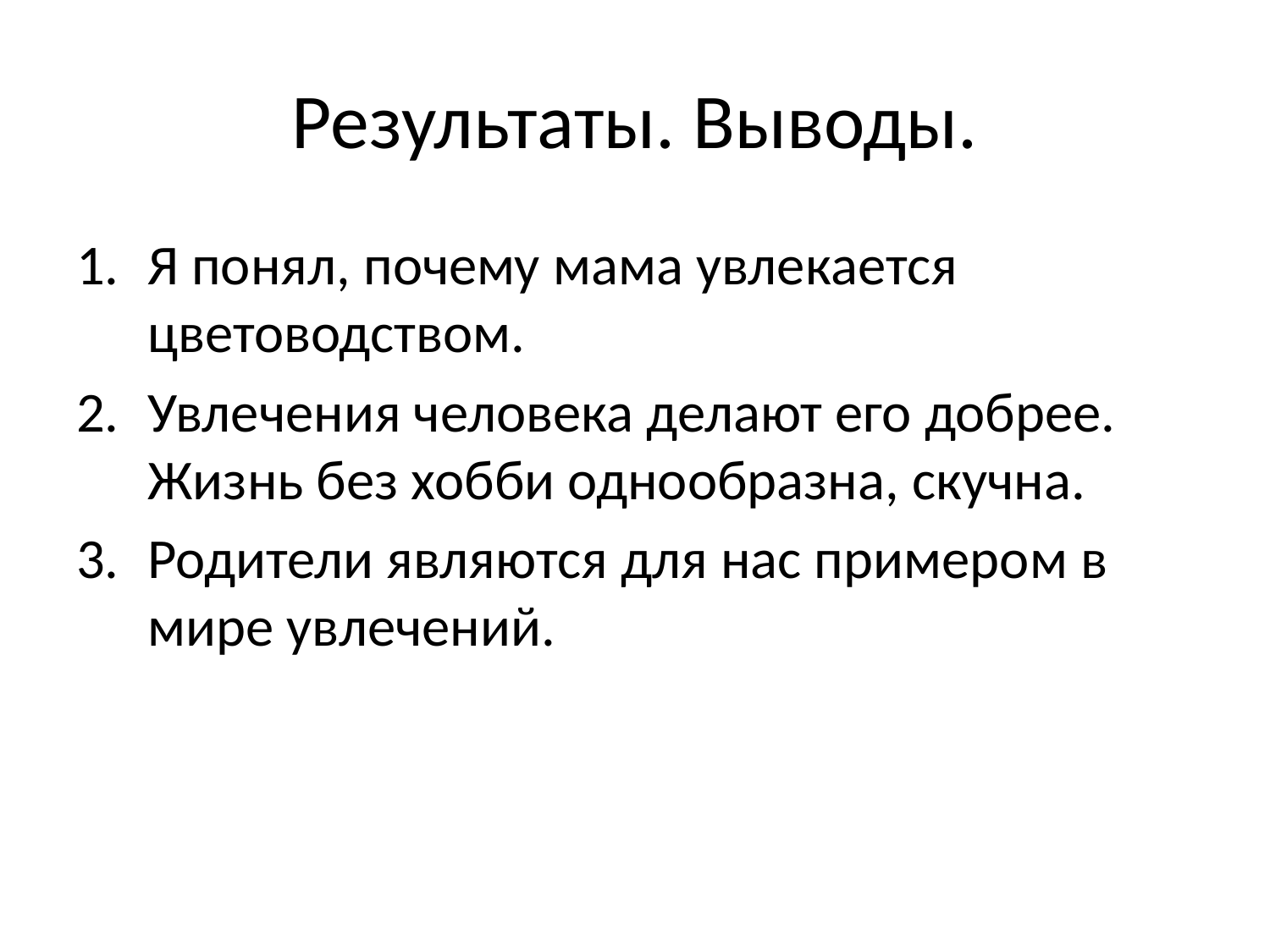

# Результаты. Выводы.
Я понял, почему мама увлекается цветоводством.
Увлечения человека делают его добрее. Жизнь без хобби однообразна, скучна.
Родители являются для нас примером в мире увлечений.